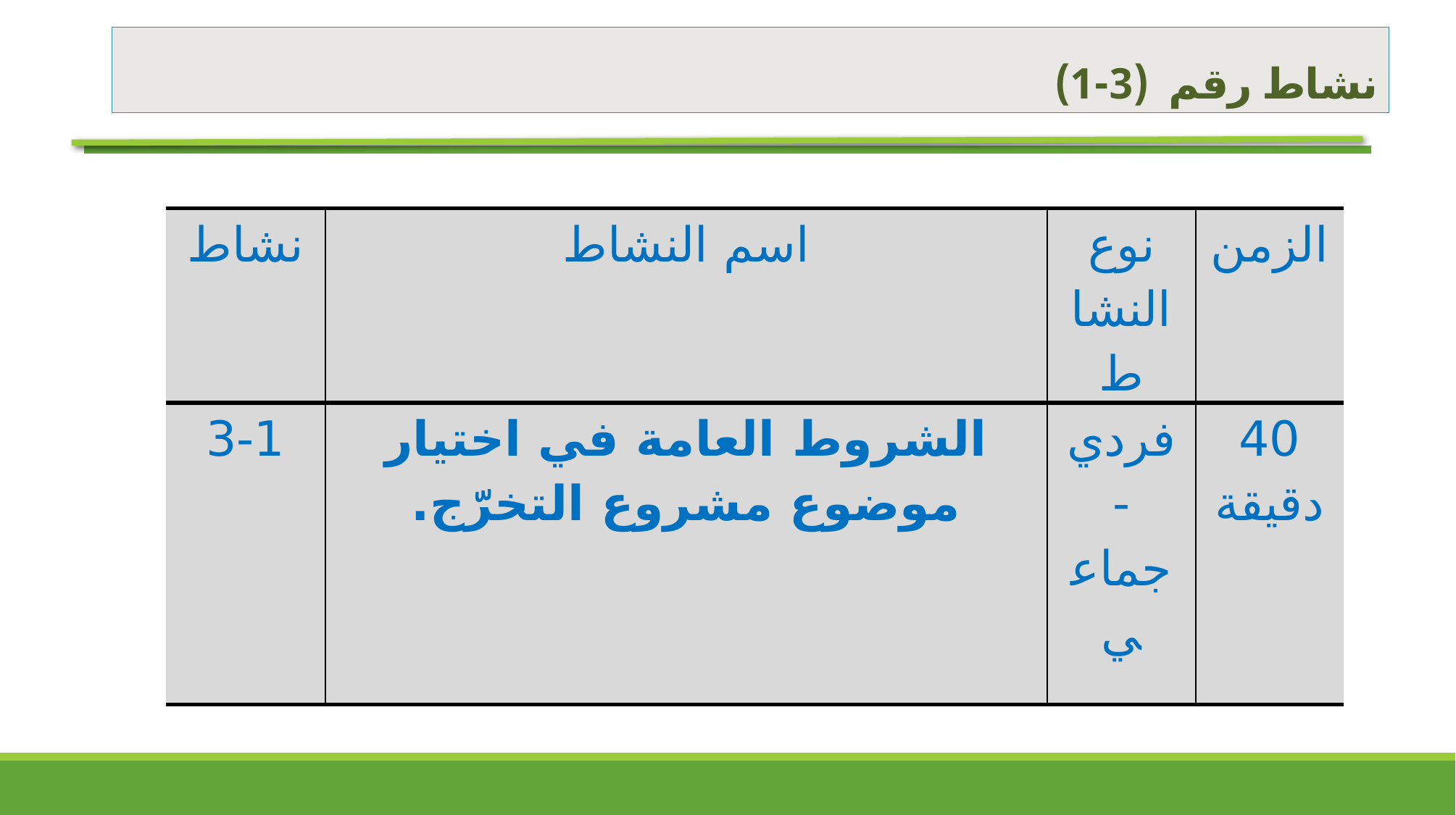

# نشاط رقم  (3-1)
| نشاط | اسم النشاط | نوع النشاط | الزمن |
| --- | --- | --- | --- |
| 3-1 | الشروط العامة في اختيار موضوع مشروع التخرّج. | فردي - جماعي | 40 دقيقة |